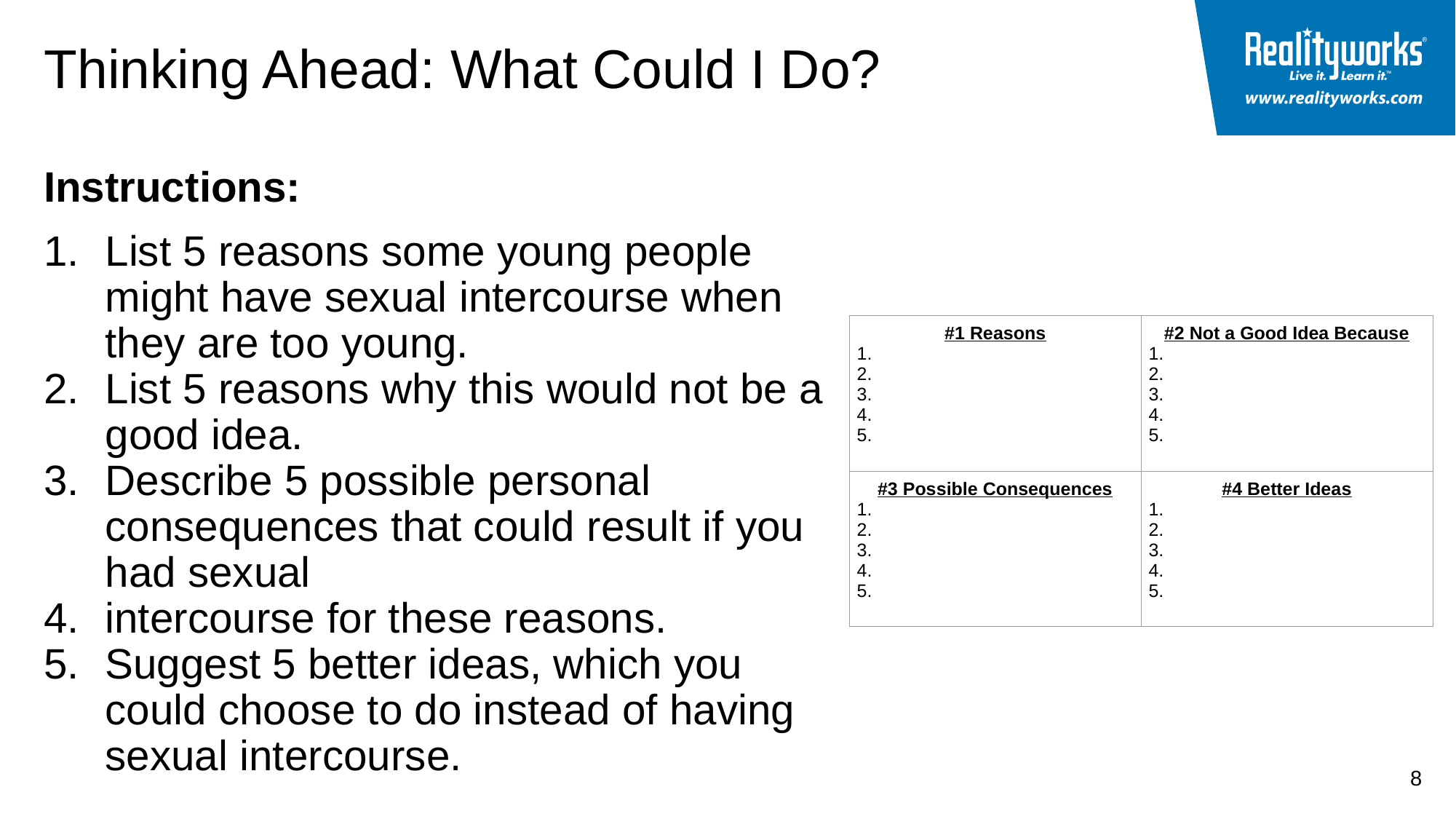

# Thinking Ahead: What Could I Do?
Instructions:
List 5 reasons some young people might have sexual intercourse when they are too young.
List 5 reasons why this would not be a good idea.
Describe 5 possible personal consequences that could result if you had sexual
intercourse for these reasons.
Suggest 5 better ideas, which you could choose to do instead of having sexual intercourse.

| #1 Reasons 1. 2. 3. 4. 5. | #2 Not a Good Idea Because 1. 2. 3. 4. 5. |
| --- | --- |
| #3 Possible Consequences 1. 2. 3. 4. 5. | #4 Better Ideas 1. 2. 3. 4. 5. |
8